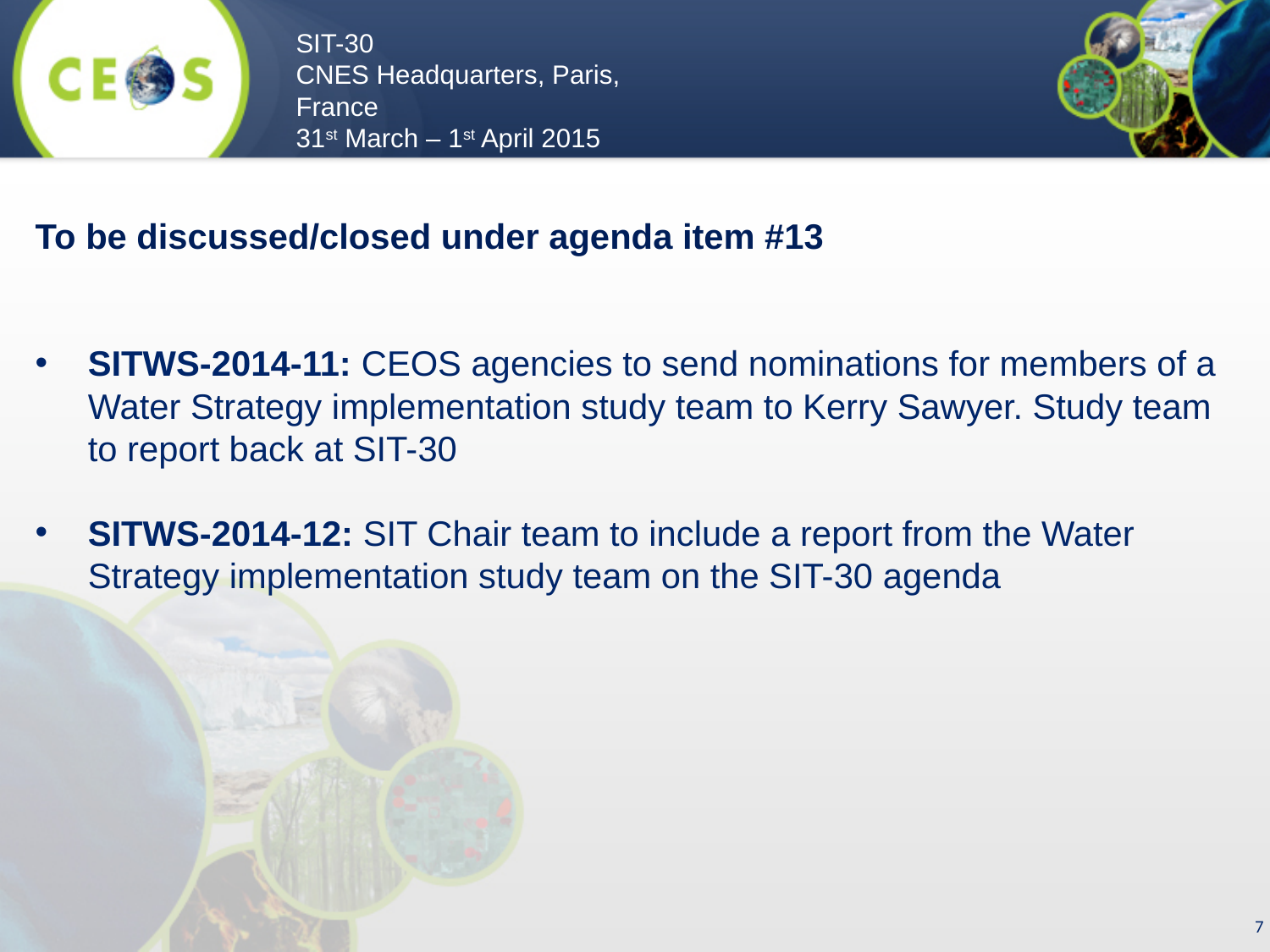

To be discussed/closed under agenda item #13

SITWS-2014-11: CEOS agencies to send nominations for members of a Water Strategy implementation study team to Kerry Sawyer. Study team to report back at SIT-30

SITWS-2014-12: SIT Chair team to include a report from the Water Strategy implementation study team on the SIT-30 agenda

7